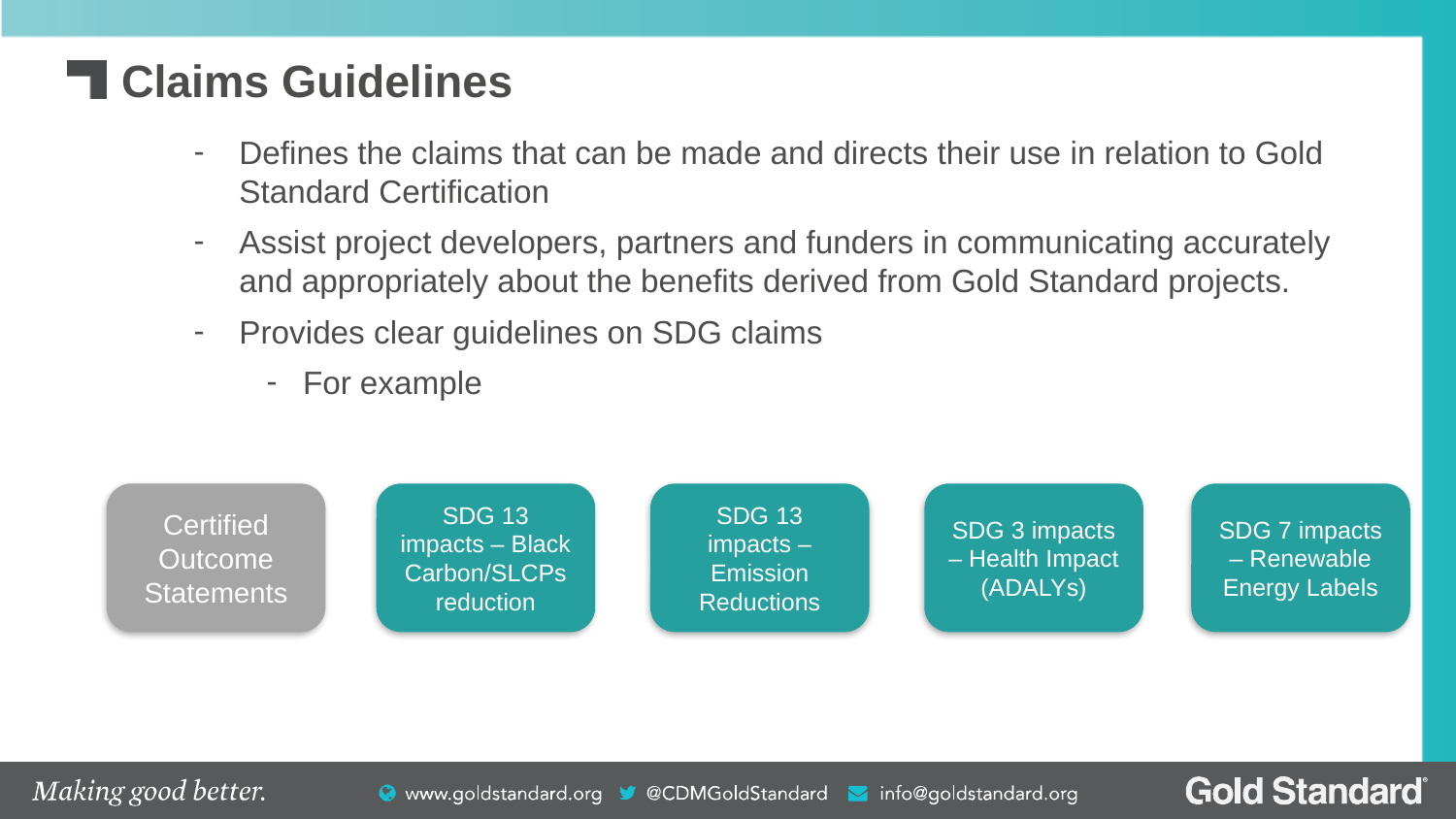

# Claims Guidelines
Defines the claims that can be made and directs their use in relation to Gold Standard Certification
Assist project developers, partners and funders in communicating accurately and appropriately about the benefits derived from Gold Standard projects.
Provides clear guidelines on SDG claims
For example

SDG 7 impacts – Renewable Energy Labels
SDG 3 impacts – Health Impact (ADALYs)
SDG 13 impacts – Emission Reductions
Certified Outcome Statements
SDG 13 impacts – Black Carbon/SLCPs reduction